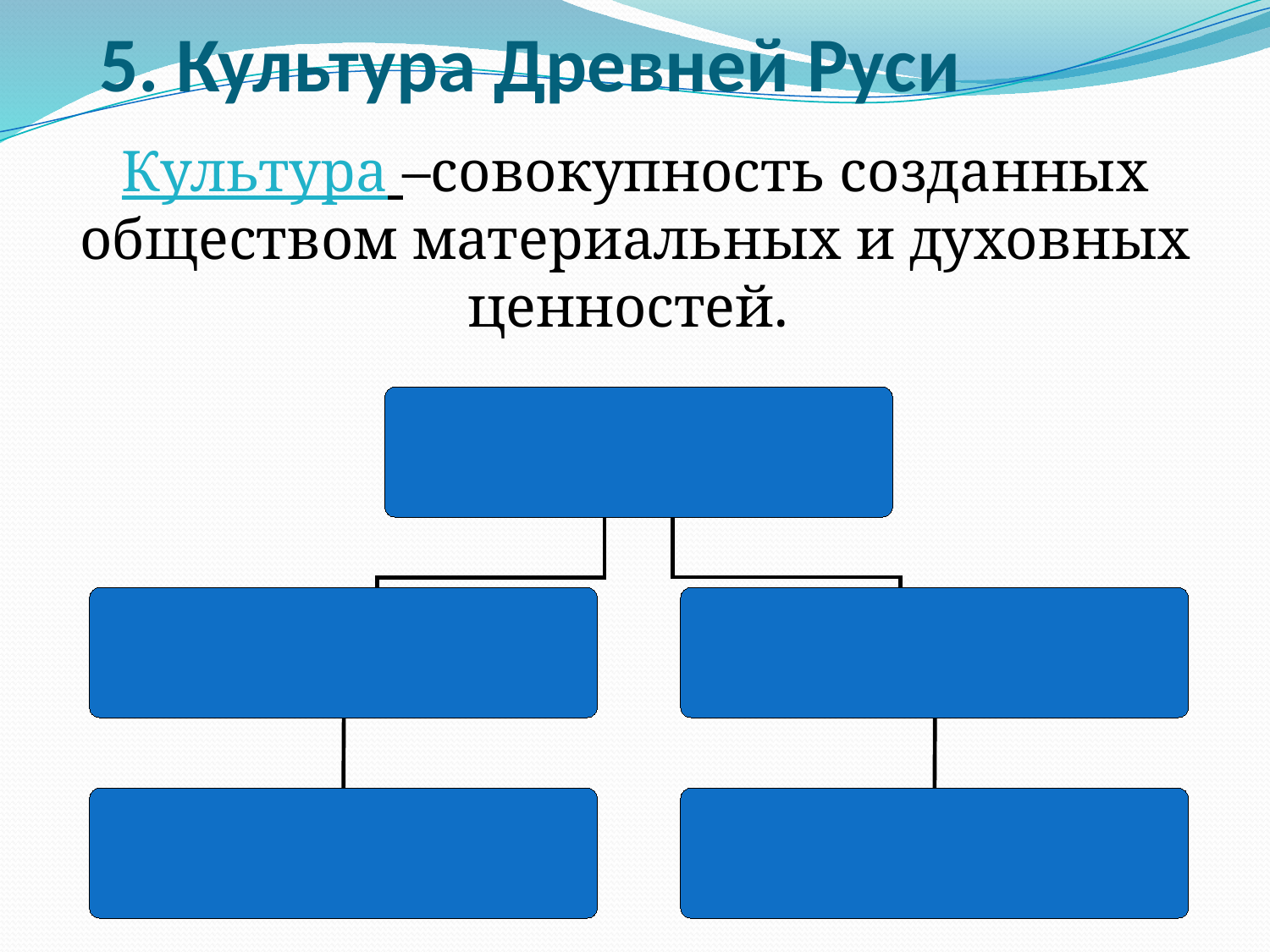

# 5. Культура Древней Руси

Культура –совокупность созданных обществом материальных и духовных ценностей.